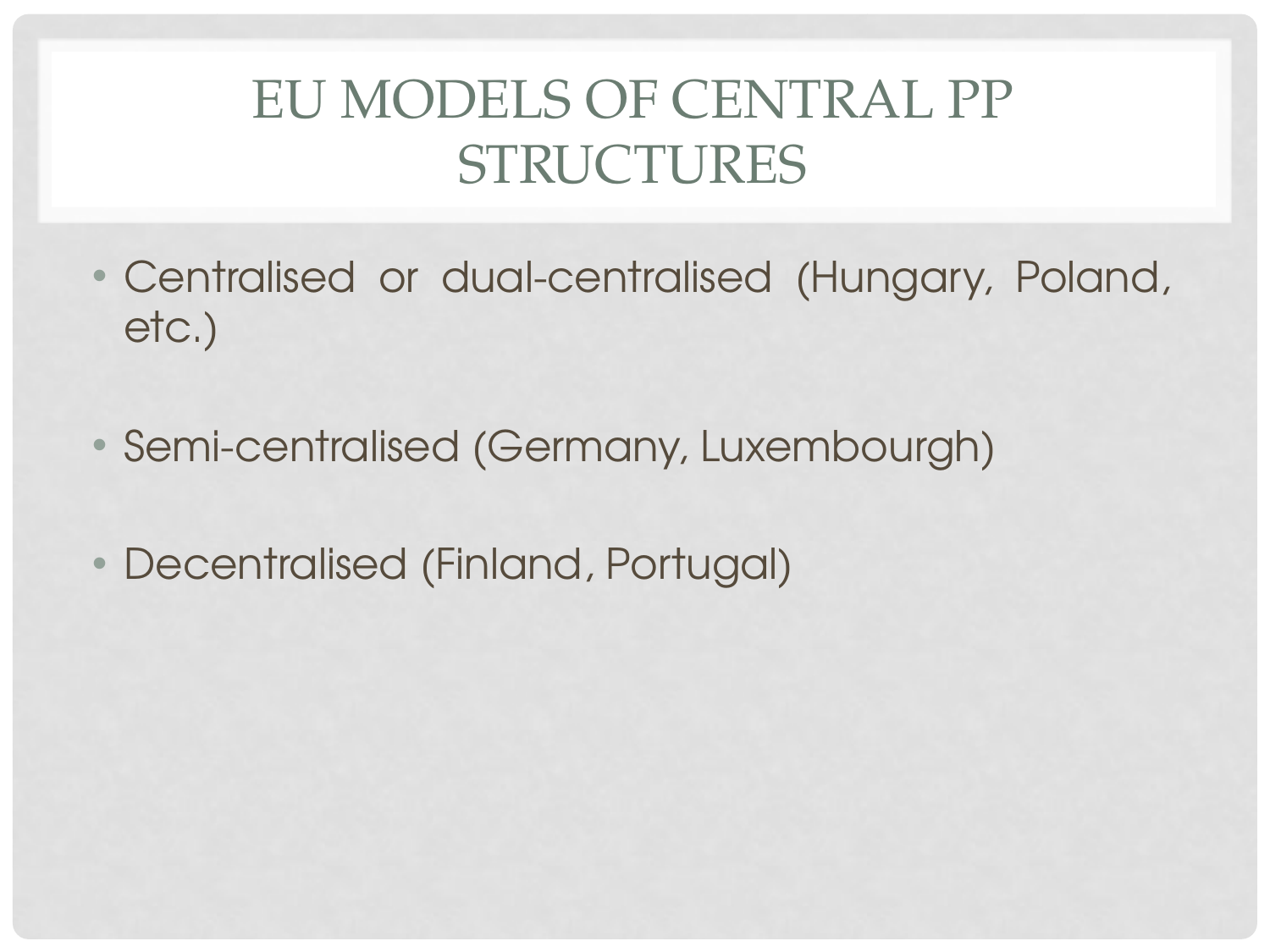

# EU MODELS OF CENTRAL PP STRUCTURES
Centralised or dual-centralised (Hungary, Poland,  etc.)

Semi-centralised (Germany, Luxembourgh)

Decentralised (Finland, Portugal)